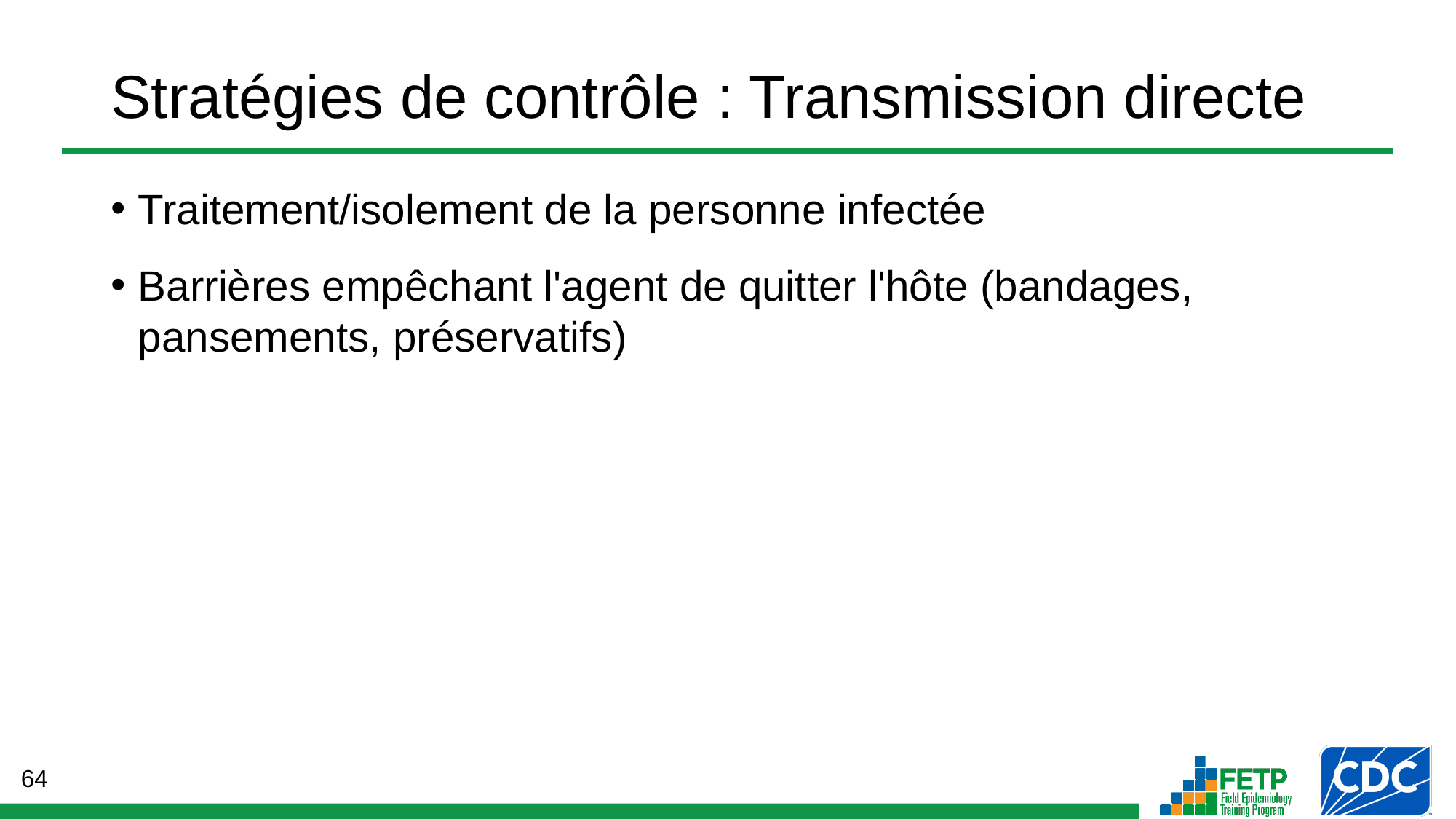

Stratégies de contrôle : Transmission directe
Traitement/isolement de la personne infectée
Barrières empêchant l'agent de quitter l'hôte (bandages, pansements, préservatifs)